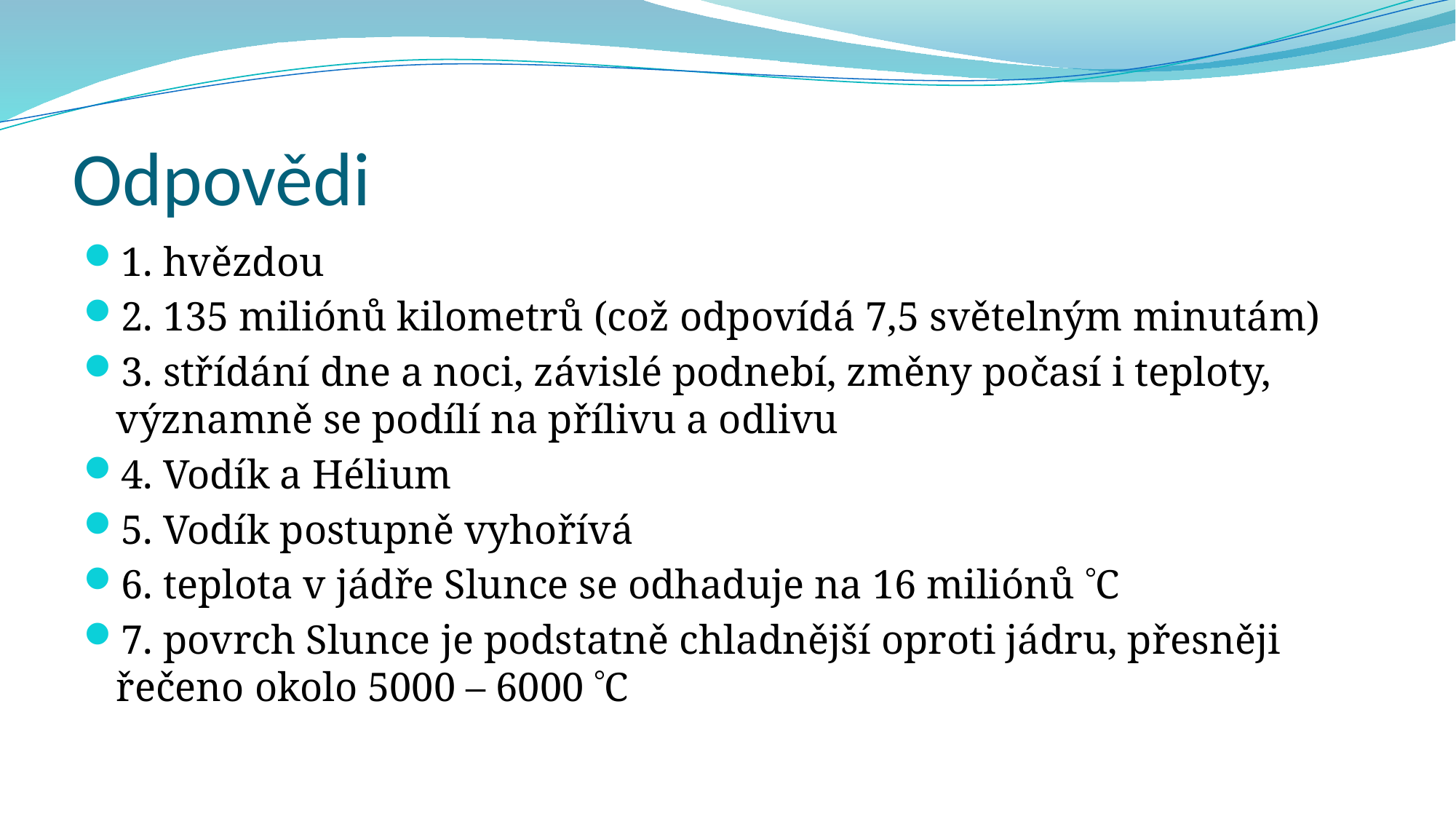

# Odpovědi
1. hvězdou
2. 135 miliónů kilometrů (což odpovídá 7,5 světelným minutám)
3. střídání dne a noci, závislé podnebí, změny počasí i teploty, významně se podílí na přílivu a odlivu
4. Vodík a Hélium
5. Vodík postupně vyhořívá
6. teplota v jádře Slunce se odhaduje na 16 miliónů °C
7. povrch Slunce je podstatně chladnější oproti jádru, přesněji řečeno okolo 5000 – 6000 °C